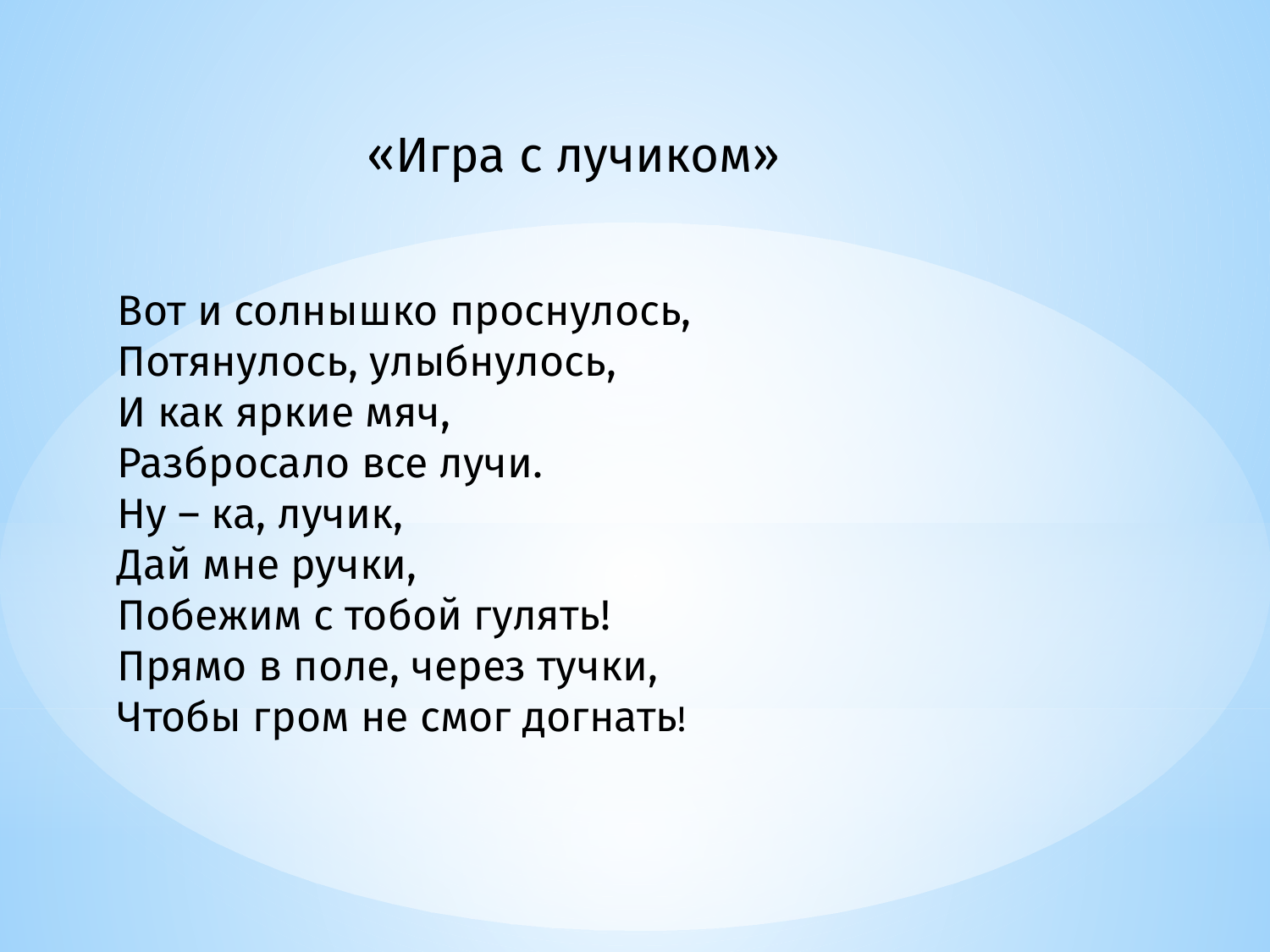

# «Игра с лучиком» Вот и солнышко проснулось, Потянулось, улыбнулось, И как яркие мяч, Разбросало все лучи. Ну – ка, лучик, Дай мне ручки, Побежим с тобой гулять! Прямо в поле, через тучки, Чтобы гром не смог догнать!